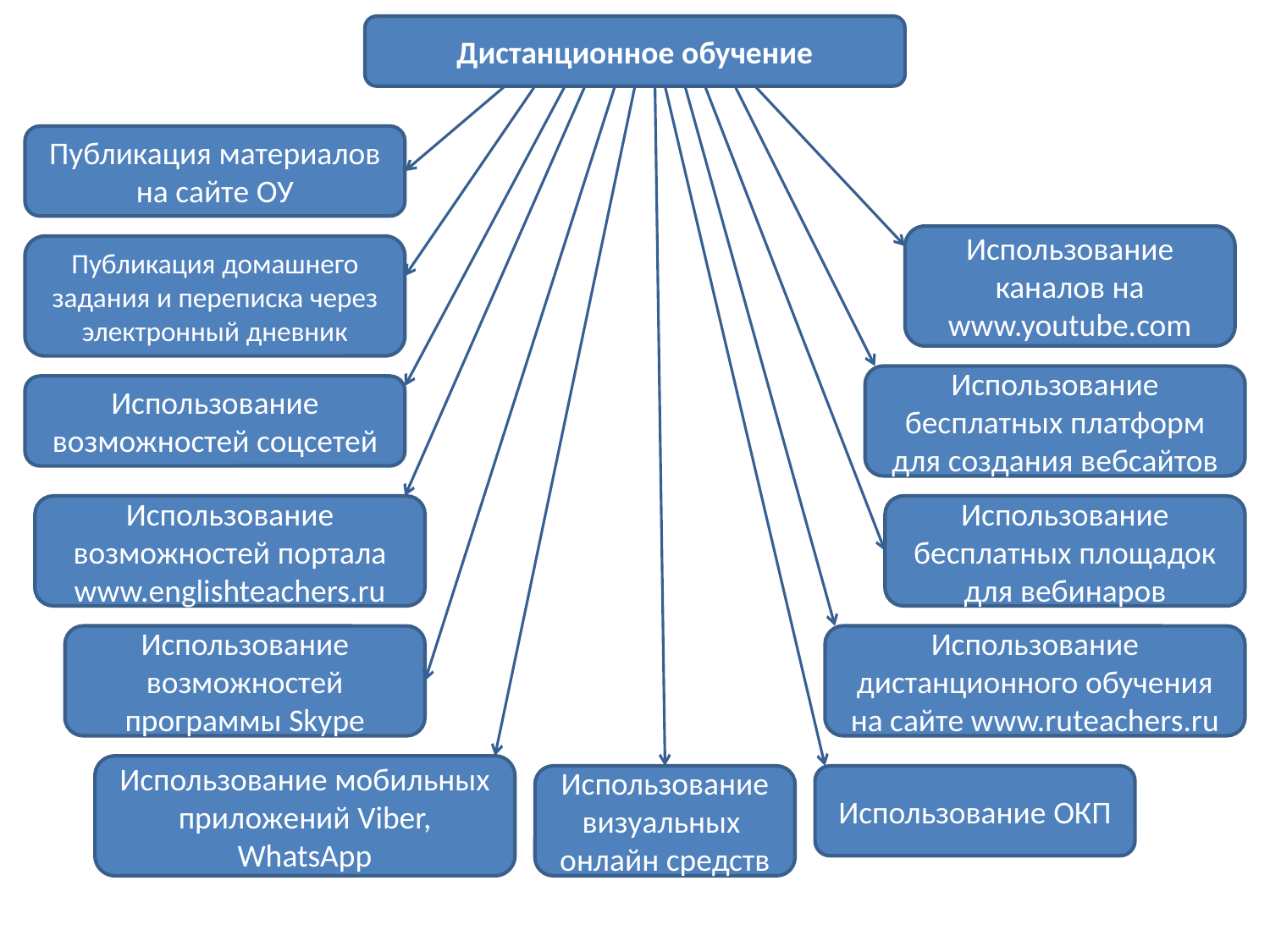

Дистанционное обучение
Публикация материалов на сайте ОУ
Использование каналов на www.youtube.com
Публикация домашнего задания и переписка через электронный дневник
Использование бесплатных платформ для создания вебсайтов
Использование возможностей соцсетей
Использование возможностей портала www.englishteachers.ru
Использование бесплатных площадок для вебинаров
Использование возможностей программы Skype
Использование дистанционного обучения на сайте www.ruteachers.ru
Использование мобильных приложений Viber, WhatsApp
Использование визуальных  онлайн средств
Использование ОКП